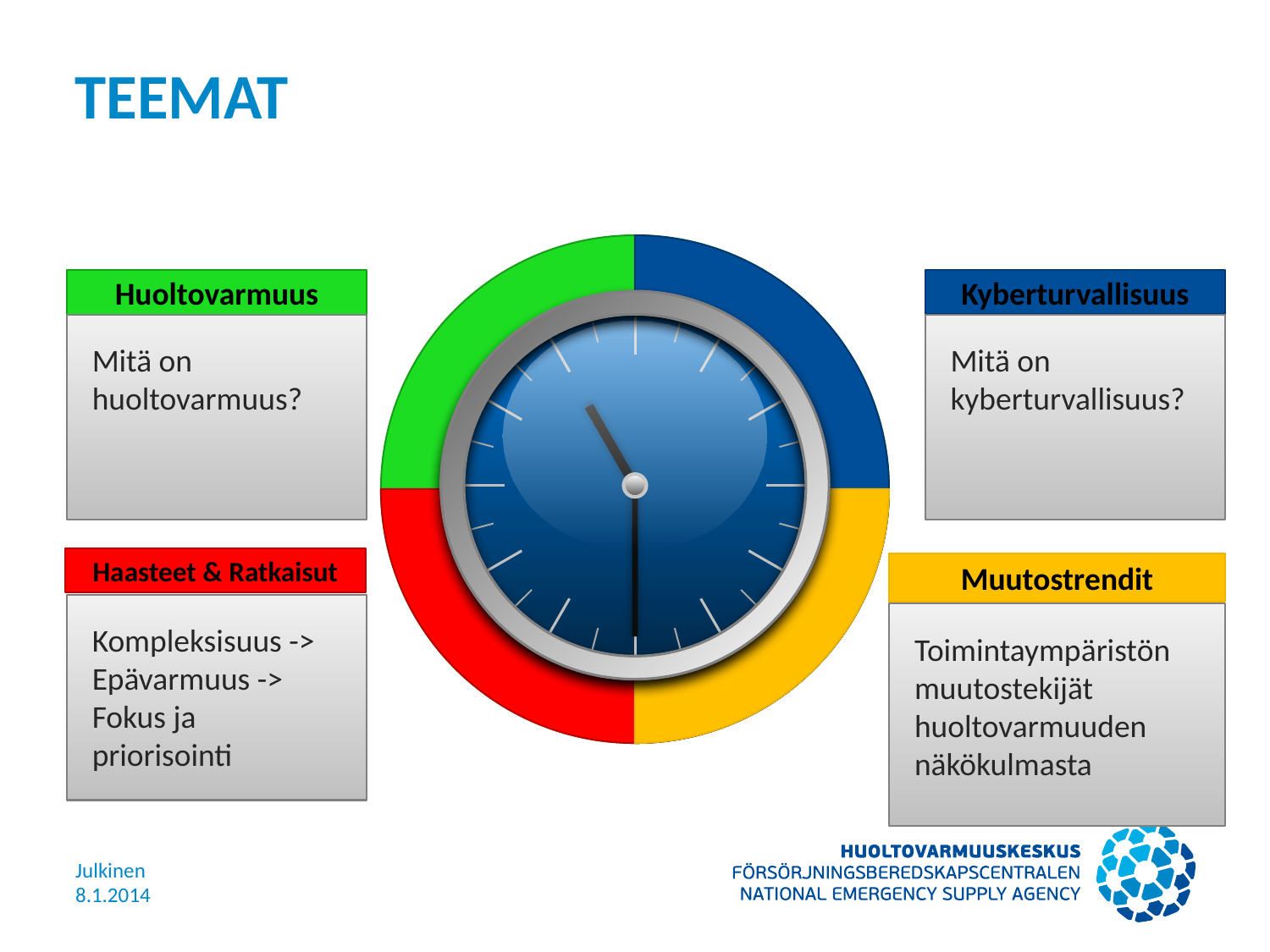

# TEEMAT

Kyberturvallisuus
Mitä on kyberturvallisuus?
Huoltovarmuus
Mitä on huoltovarmuus?
Haasteet & Ratkaisut
Kompleksisuus ->
Epävarmuus ->
Fokus ja priorisointi
Muutostrendit
Toimintaympäristön muutostekijät huoltovarmuuden näkökulmasta
Julkinen
8.1.2014